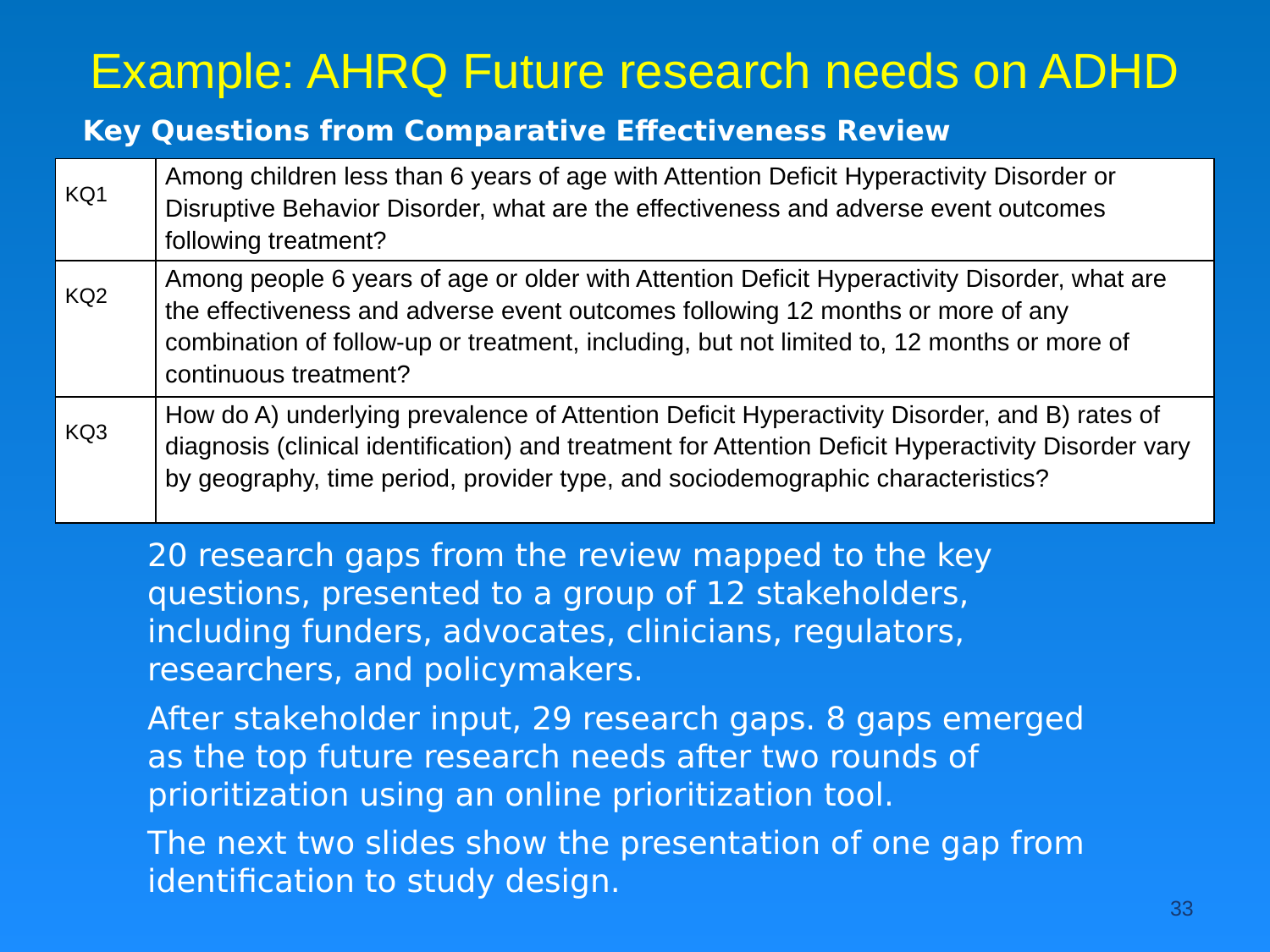

# Example: AHRQ Future research needs on ADHD
Key Questions from Comparative Effectiveness Review
| KQ1 | Among children less than 6 years of age with Attention Deficit Hyperactivity Disorder or Disruptive Behavior Disorder, what are the effectiveness and adverse event outcomes following treatment? |
| --- | --- |
| KQ2 | Among people 6 years of age or older with Attention Deficit Hyperactivity Disorder, what are the effectiveness and adverse event outcomes following 12 months or more of any combination of follow-up or treatment, including, but not limited to, 12 months or more of continuous treatment? |
| KQ3 | How do A) underlying prevalence of Attention Deficit Hyperactivity Disorder, and B) rates of diagnosis (clinical identification) and treatment for Attention Deficit Hyperactivity Disorder vary by geography, time period, provider type, and sociodemographic characteristics? |
20 research gaps from the review mapped to the key questions, presented to a group of 12 stakeholders, including funders, advocates, clinicians, regulators, researchers, and policymakers.
After stakeholder input, 29 research gaps. 8 gaps emerged as the top future research needs after two rounds of prioritization using an online prioritization tool.
The next two slides show the presentation of one gap from identification to study design.
33